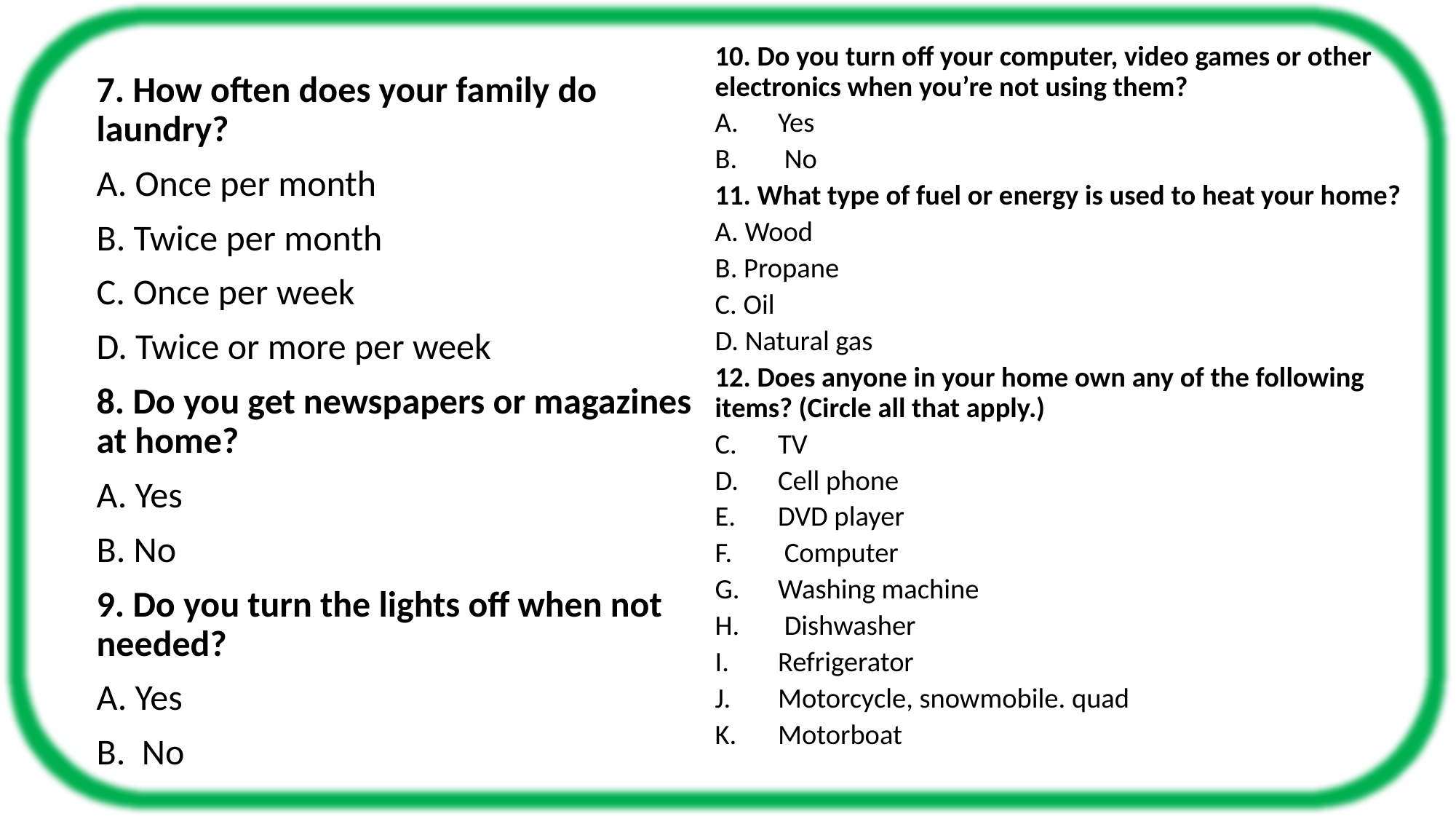

10. Do you turn off your computer, video games or other electronics when you’re not using them?
Yes
 No
11. What type of fuel or energy is used to heat your home?
A. Wood
B. Propane
C. Oil
D. Natural gas
12. Does anyone in your home own any of the following items? (Circle all that apply.)
TV
Cell phone
DVD player
 Computer
Washing machine
 Dishwasher
Refrigerator
Motorcycle, snowmobile. quad
Motorboat

7. How often does your family do laundry?
A. Once per month
B. Twice per month
C. Once per week
D. Twice or more per week
8. Do you get newspapers or magazines at home?
A. Yes
B. No
9. Do you turn the lights off when not needed?
A. Yes
B.  No